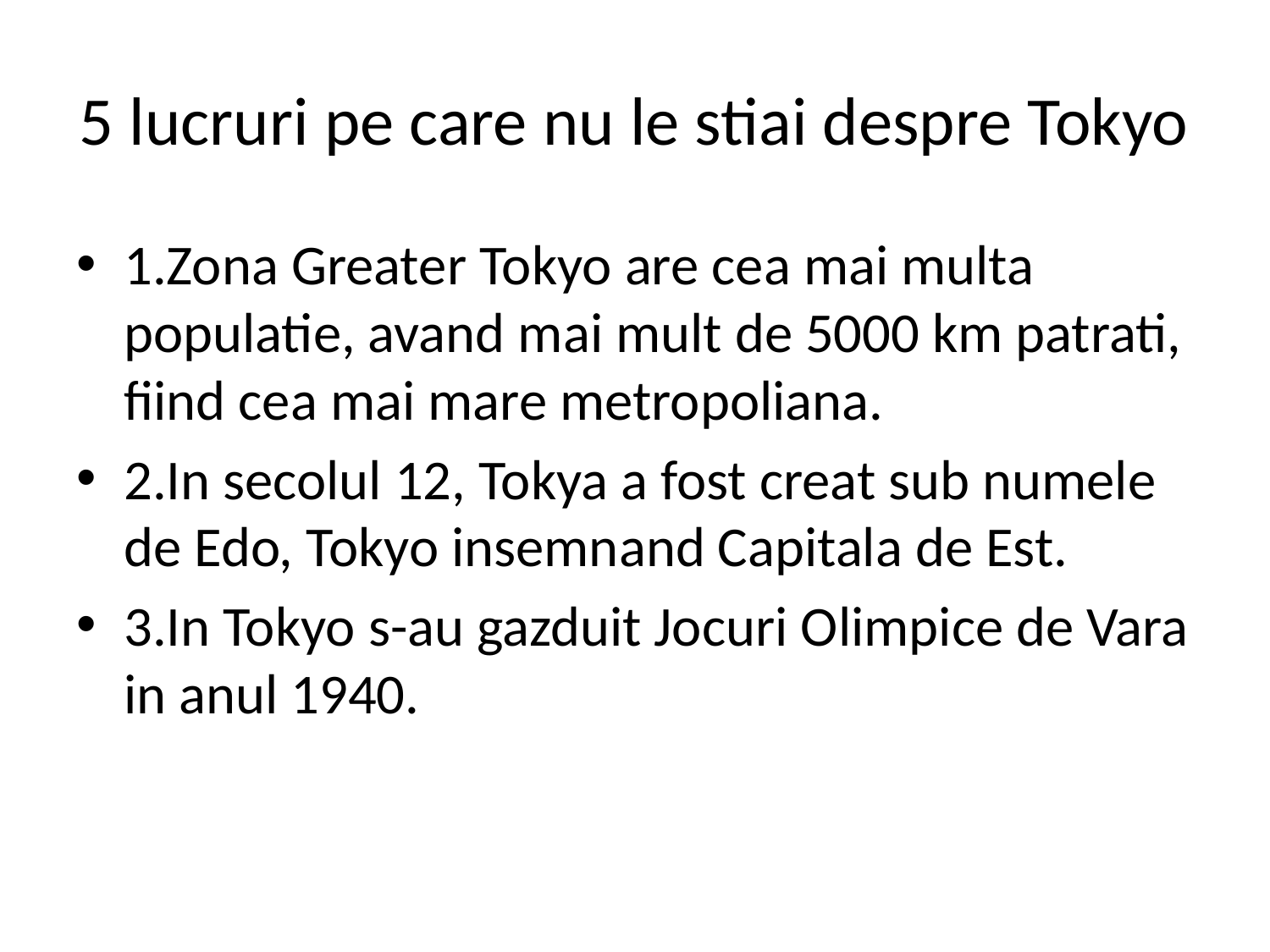

# 5 lucruri pe care nu le stiai despre Tokyo
1.Zona Greater Tokyo are cea mai multa populatie, avand mai mult de 5000 km patrati, fiind cea mai mare metropoliana.
2.In secolul 12, Tokya a fost creat sub numele de Edo, Tokyo insemnand Capitala de Est.
3.In Tokyo s-au gazduit Jocuri Olimpice de Vara in anul 1940.